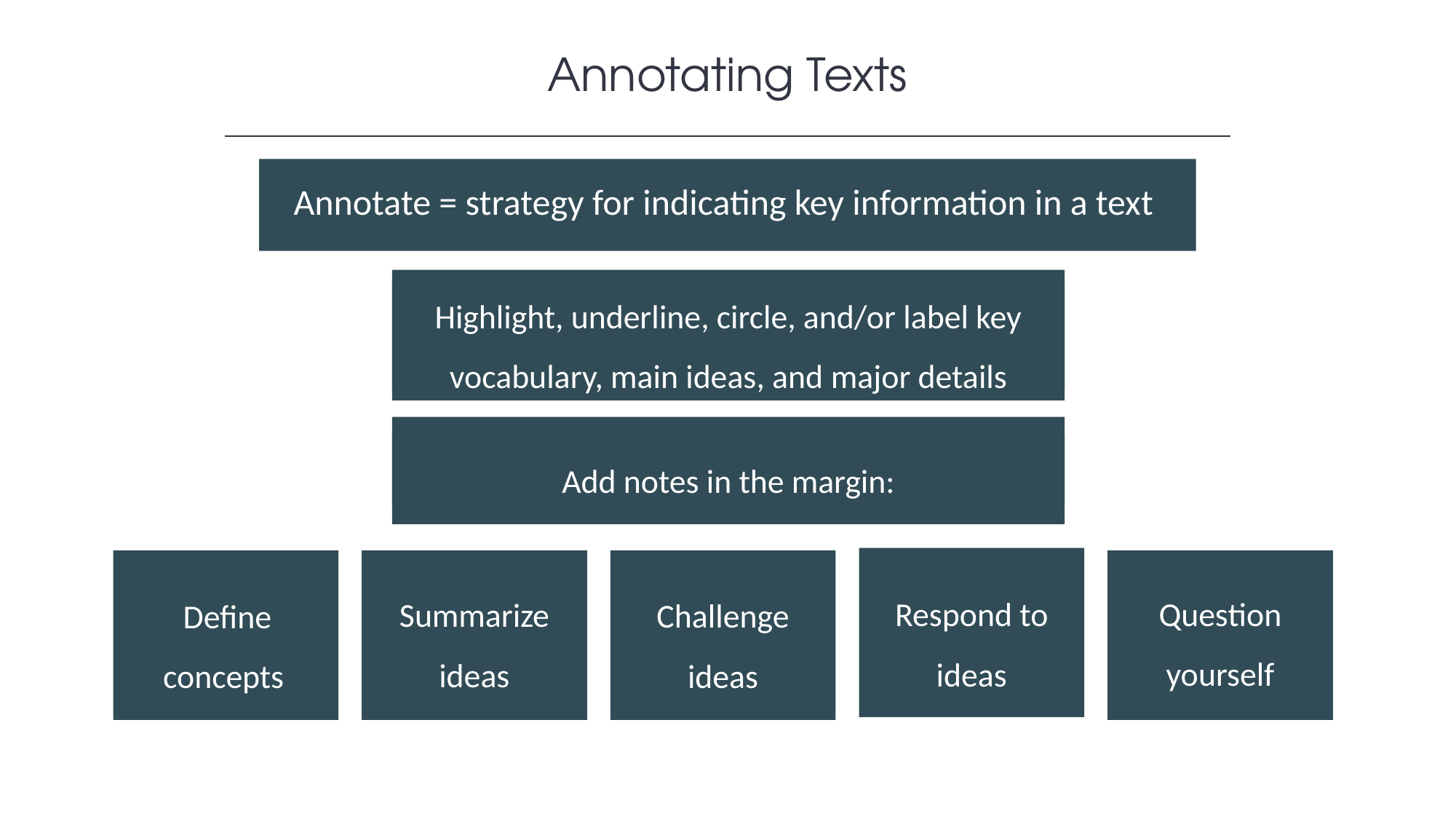

Annotating Texts
HAWKES LEARNING

Annotate = strategy for indicating key information in a text
Highlight, underline, circle, and/or label key vocabulary, main ideas, and major details

Add notes in the margin:

Respond to ideas

Summarize ideas

Challenge ideas

Question yourself
Define
concepts